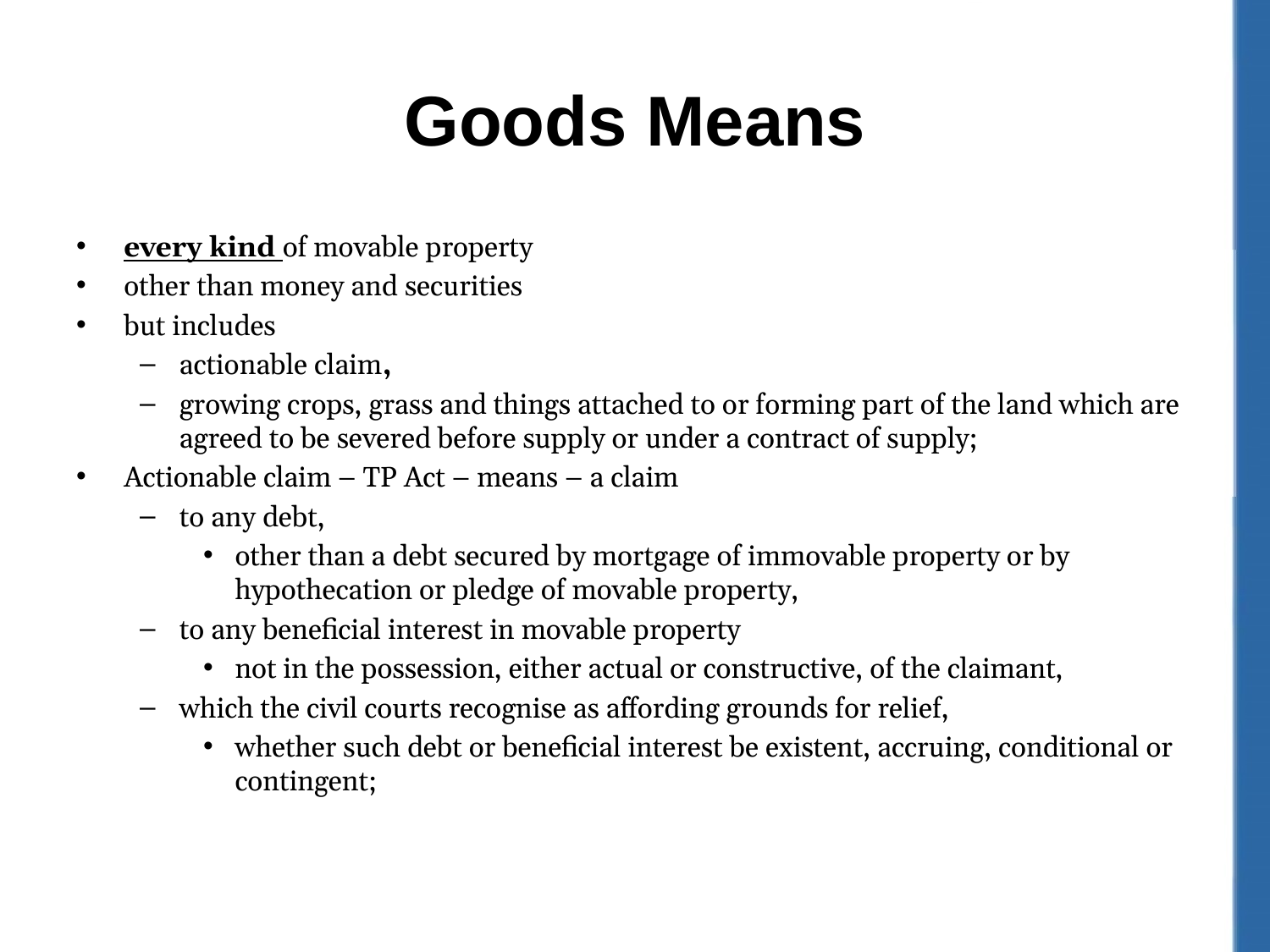

# Goods Means
every kind of movable property
other than money and securities
but includes
actionable claim,
growing crops, grass and things attached to or forming part of the land which are agreed to be severed before supply or under a contract of supply;
Actionable claim – TP Act – means – a claim
to any debt,
other than a debt secured by mortgage of immovable property or by hypothecation or pledge of movable property,
to any beneficial interest in movable property
not in the possession, either actual or constructive, of the claimant,
which the civil courts recognise as affording grounds for relief,
whether such debt or beneficial interest be existent, accruing, conditional or contingent;
Hiregange